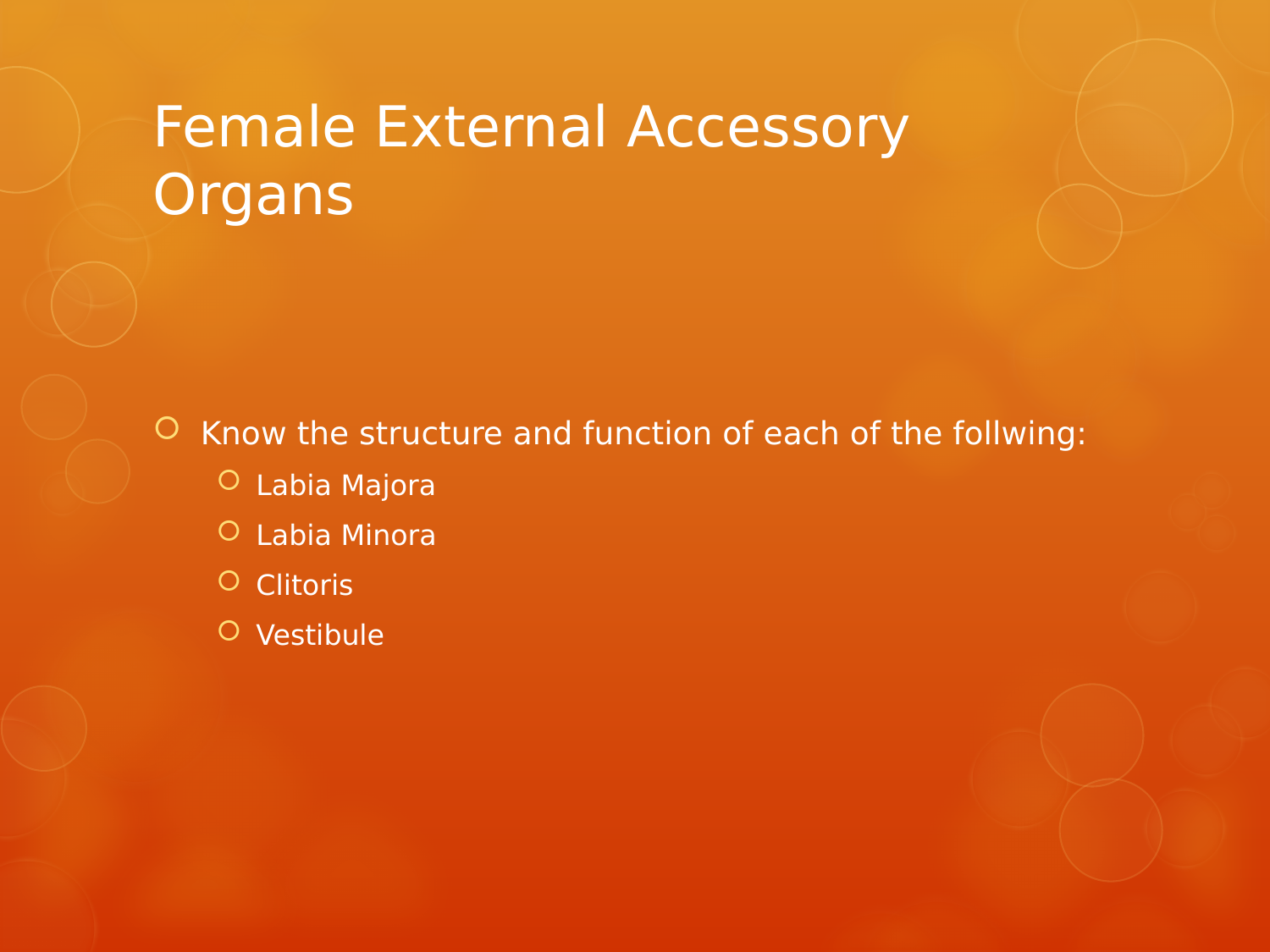

# Female External Accessory Organs
Know the structure and function of each of the follwing:
Labia Majora
Labia Minora
Clitoris
Vestibule